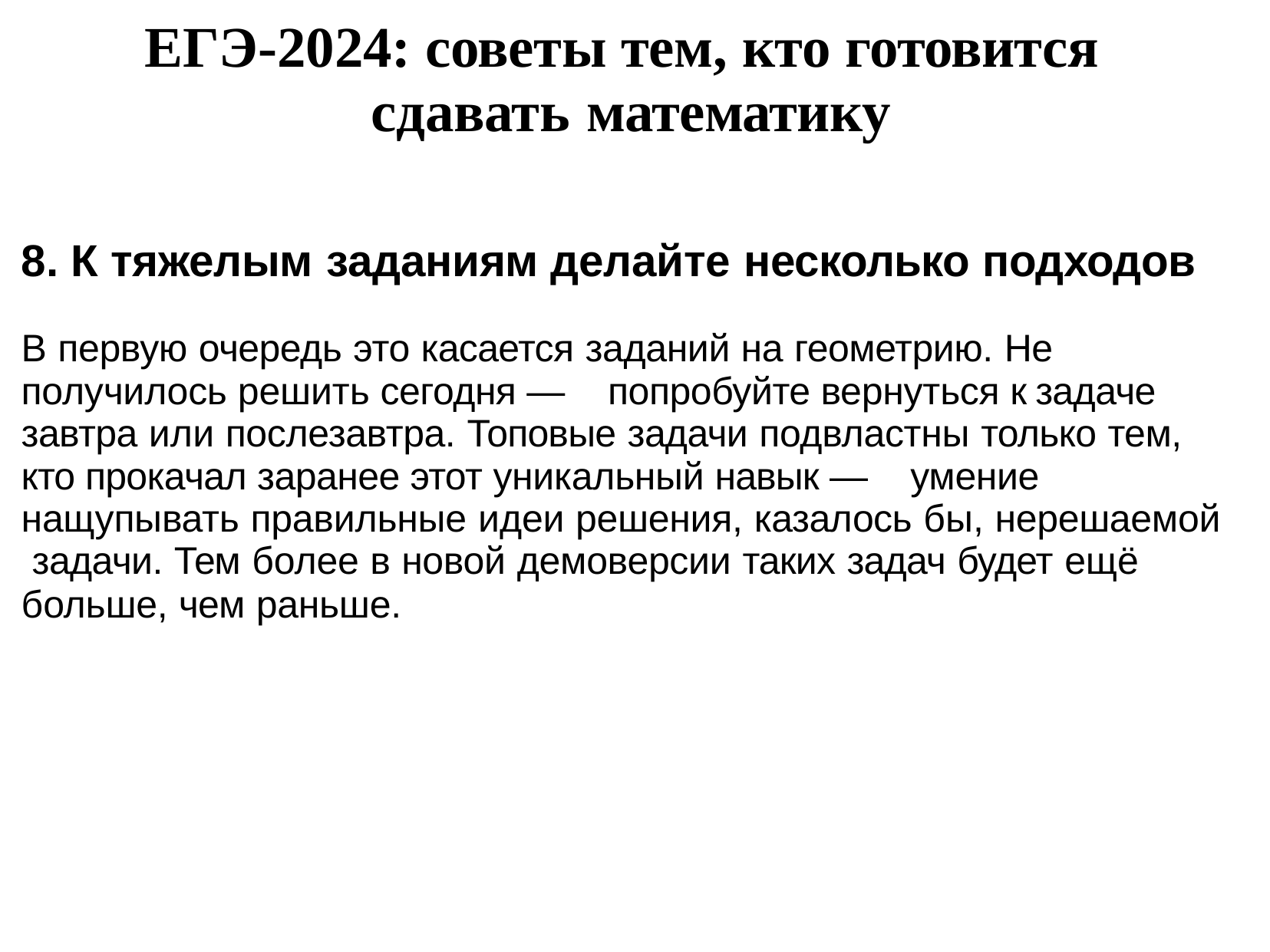

# ЕГЭ-2024: советы тем, кто готовится  сдавать	математику
8. К тяжелым заданиям делайте несколько подходов
В первую очередь это касается заданий на геометрию. Не
получилось решить сегодня — попробуйте вернуться к задаче  завтра или послезавтра. Топовые задачи подвластны только тем,  кто прокачал заранее этот уникальный навык — умение  нащупывать правильные идеи решения, казалось бы, нерешаемой  задачи. Тем более в новой демоверсии таких задач будет ещё
больше, чем раньше.